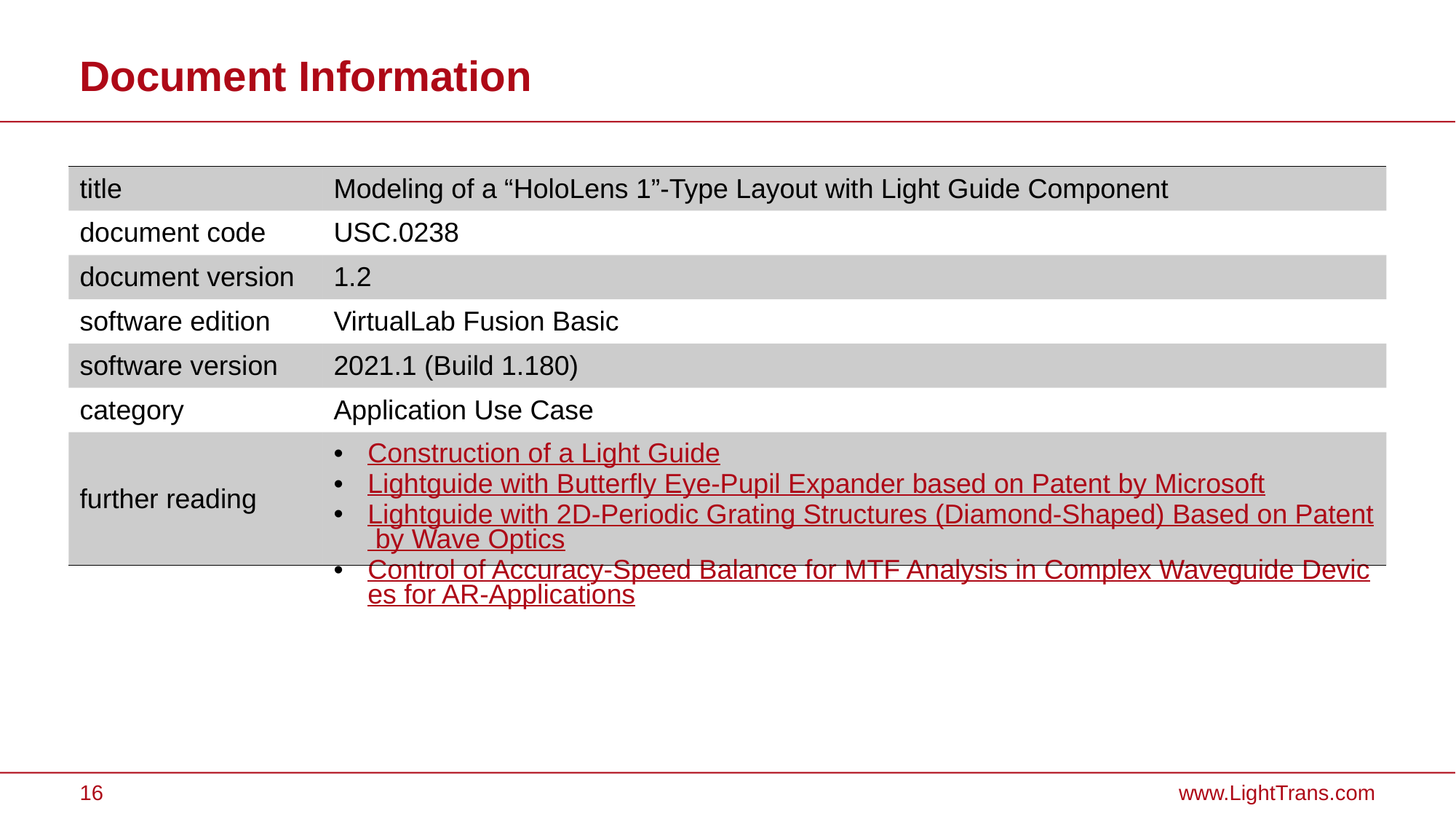

# Document Information
| title | Modeling of a “HoloLens 1”-Type Layout with Light Guide Component |
| --- | --- |
| document code | USC.0238 |
| document version | 1.2 |
| software edition | VirtualLab Fusion Basic |
| software version | 2021.1 (Build 1.180) |
| category | Application Use Case |
| further reading | Construction of a Light Guide Lightguide with Butterfly Eye-Pupil Expander based on Patent by Microsoft Lightguide with 2D-Periodic Grating Structures (Diamond-Shaped) Based on Patent by Wave Optics Control of Accuracy-Speed Balance for MTF Analysis in Complex Waveguide Devices for AR-Applications |
16
www.LightTrans.com